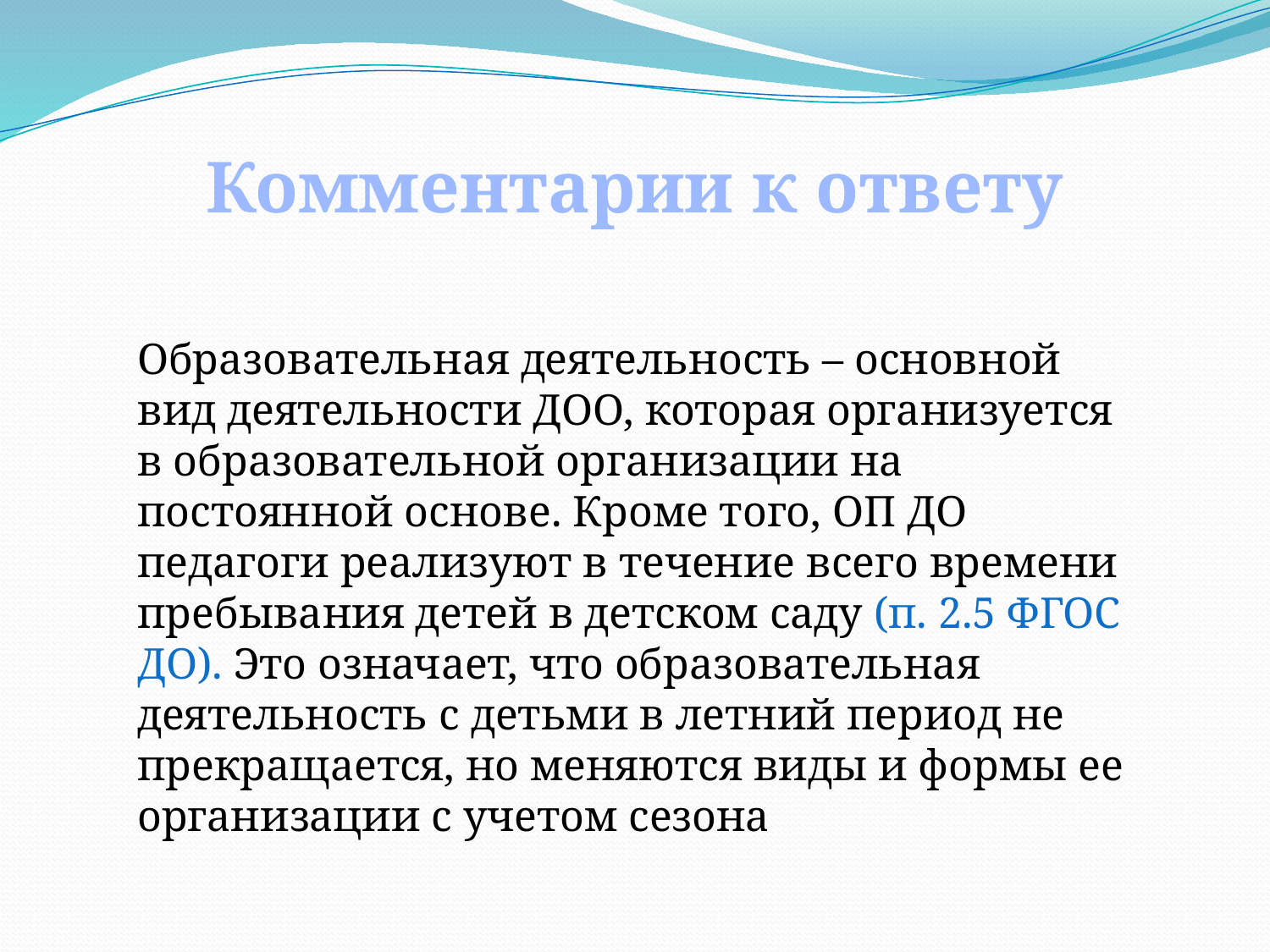

Комментарии к ответу
Образовательная деятельность – основной вид деятельности ДОО, которая организуется в образовательной организации на постоянной основе. Кроме того, ОП ДО педагоги реализуют в течение всего времени пребывания детей в детском саду (п. 2.5 ФГОС ДО). Это означает, что образовательная деятельность с детьми в летний период не прекращается, но меняются виды и формы ее организации с учетом сезона